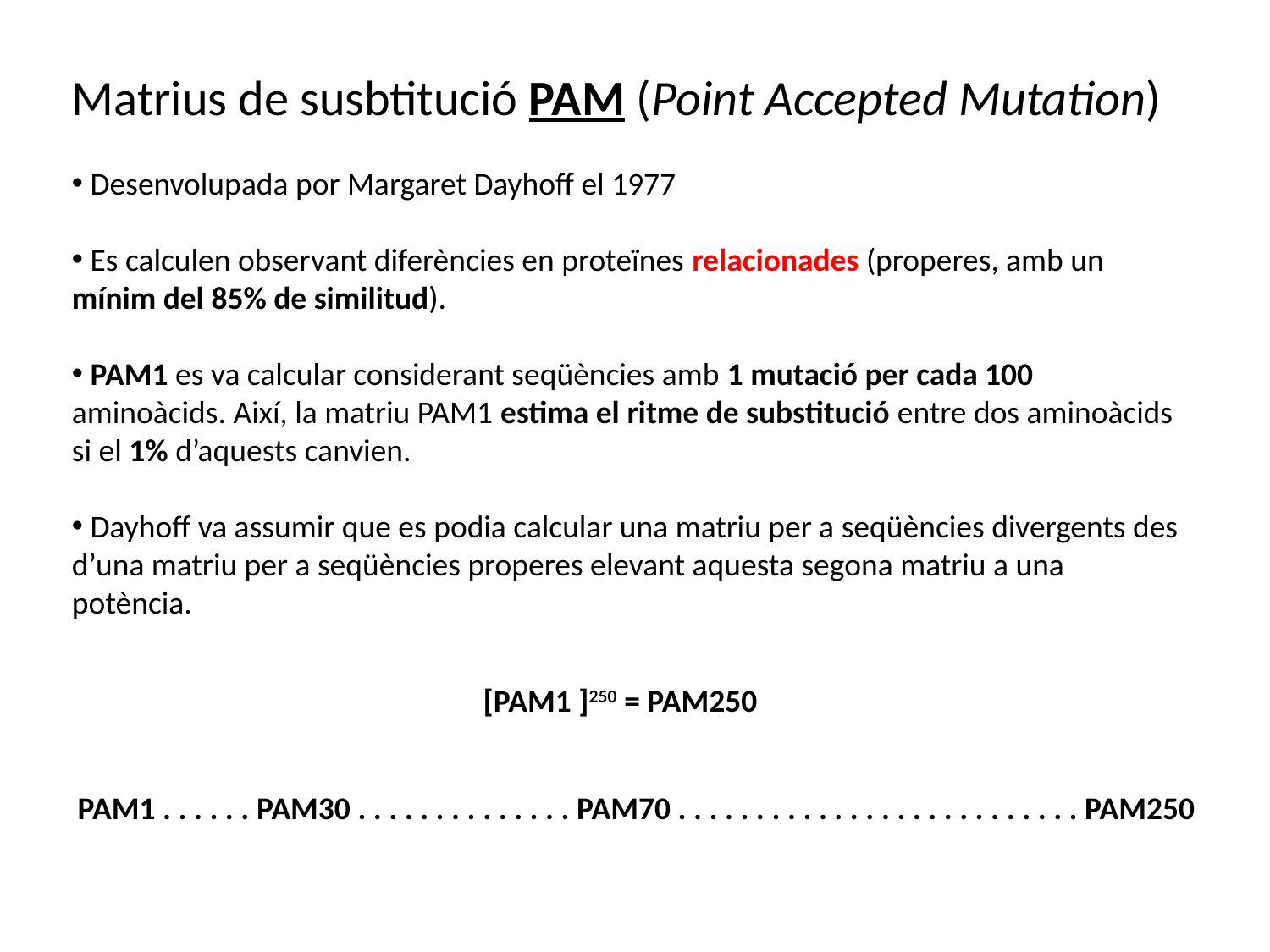

Matrius de susbtitució PAM (Point Accepted Mutation)

 Desenvolupada por Margaret Dayhoff el 1977

 Es calculen observant diferències en proteïnes relacionades (properes, amb un mínim del 85% de similitud).

 PAM1 es va calcular considerant seqüències amb 1 mutació per cada 100 aminoàcids. Així, la matriu PAM1 estima el ritme de substitució entre dos aminoàcids si el 1% d’aquests canvien.

 Dayhoff va assumir que es podia calcular una matriu per a seqüències divergents des d’una matriu per a seqüències properes elevant aquesta segona matriu a una potència.
[PAM1 ]250 = PAM250
PAM1 . . . . . . PAM30 . . . . . . . . . . . . . . PAM70 . . . . . . . . . . . . . . . . . . . . . . . . . . PAM250